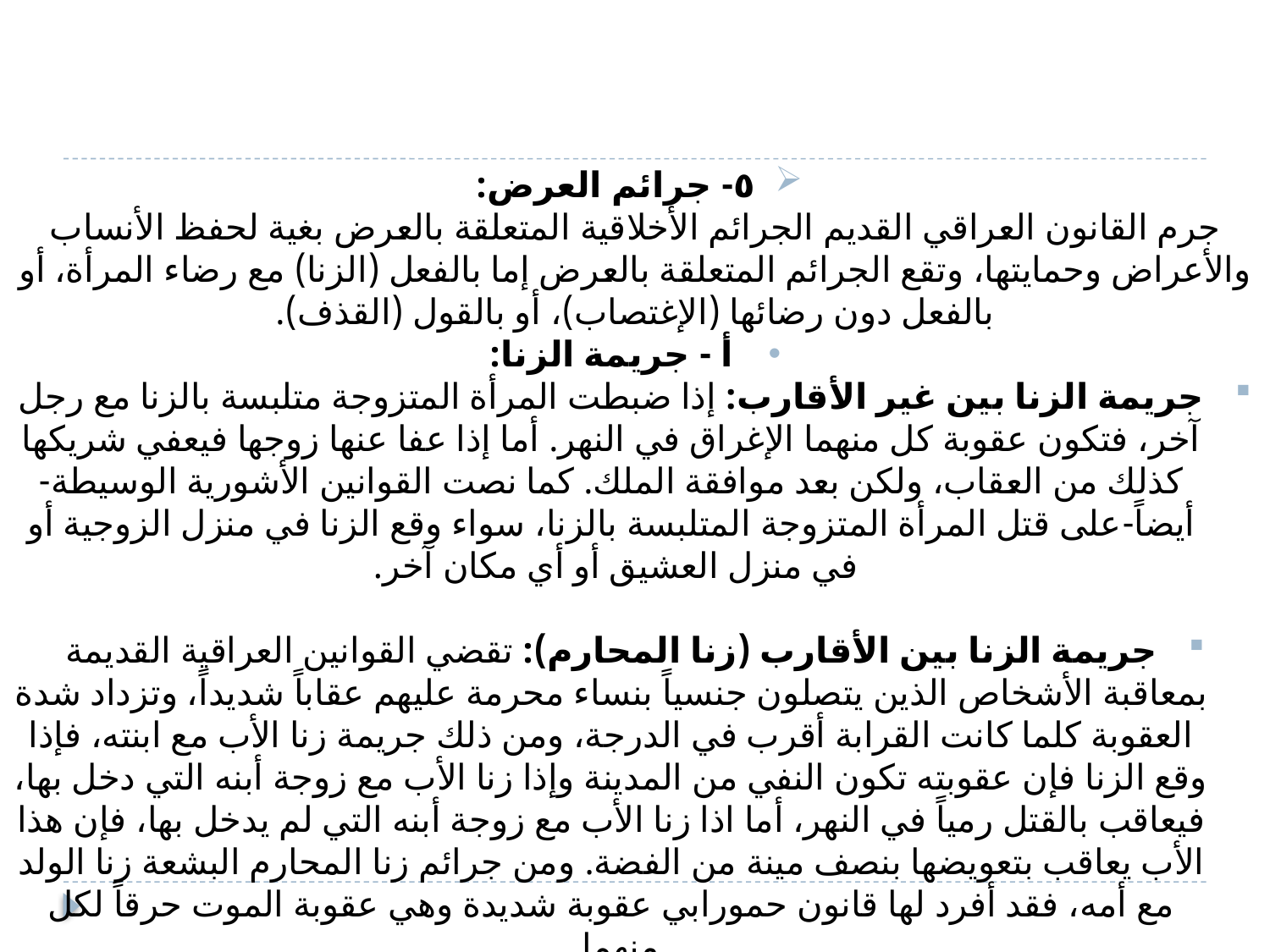

٥- جرائم العرض:
جرم القانون العراقي القديم الجرائم الأخلاقية المتعلقة بالعرض بغية لحفظ الأنساب والأعراض وحمايتها، وتقع الجرائم المتعلقة بالعرض إما بالفعل (الزنا) مع رضاء المرأة، أو بالفعل دون رضائها (الإغتصاب)، أو بالقول (القذف).
أ - جريمة الزنا:
جريمة الزنا بين غير الأقارب: إذا ضبطت المرأة المتزوجة متلبسة بالزنا مع رجل آخر، فتكون عقوبة كل منهما الإغراق في النهر. أما إذا عفا عنها زوجها فيعفي شريكها كذلك من العقاب، ولكن بعد موافقة الملك. كما نصت القوانين الأشورية الوسيطة-أيضاً-على قتل المرأة المتزوجة المتلبسة بالزنا، سواء وقع الزنا في منزل الزوجية أو في منزل العشيق أو أي مكان آخر.

جريمة الزنا بين الأقارب (زنا المحارم): تقضي القوانين العراقية القديمة بمعاقبة الأشخاص الذين يتصلون جنسياً بنساء محرمة عليهم عقاباً شديداً، وتزداد شدة العقوبة كلما كانت القرابة أقرب في الدرجة، ومن ذلك جريمة زنا الأب مع ابنته، فإذا وقع الزنا فإن عقوبته تكون النفي من المدينة وإذا زنا الأب مع زوجة أبنه التي دخل بها، فيعاقب بالقتل رمياً في النهر، أما اذا زنا الأب مع زوجة أبنه التي لم يدخل بها، فإن هذا الأب يعاقب بتعويضها بنصف مينة من الفضة. ومن جرائم زنا المحارم البشعة زنا الولد مع أمه، فقد أفرد لها قانون حمورابي عقوبة شديدة وهي عقوبة الموت حرقاً لكل منهما.